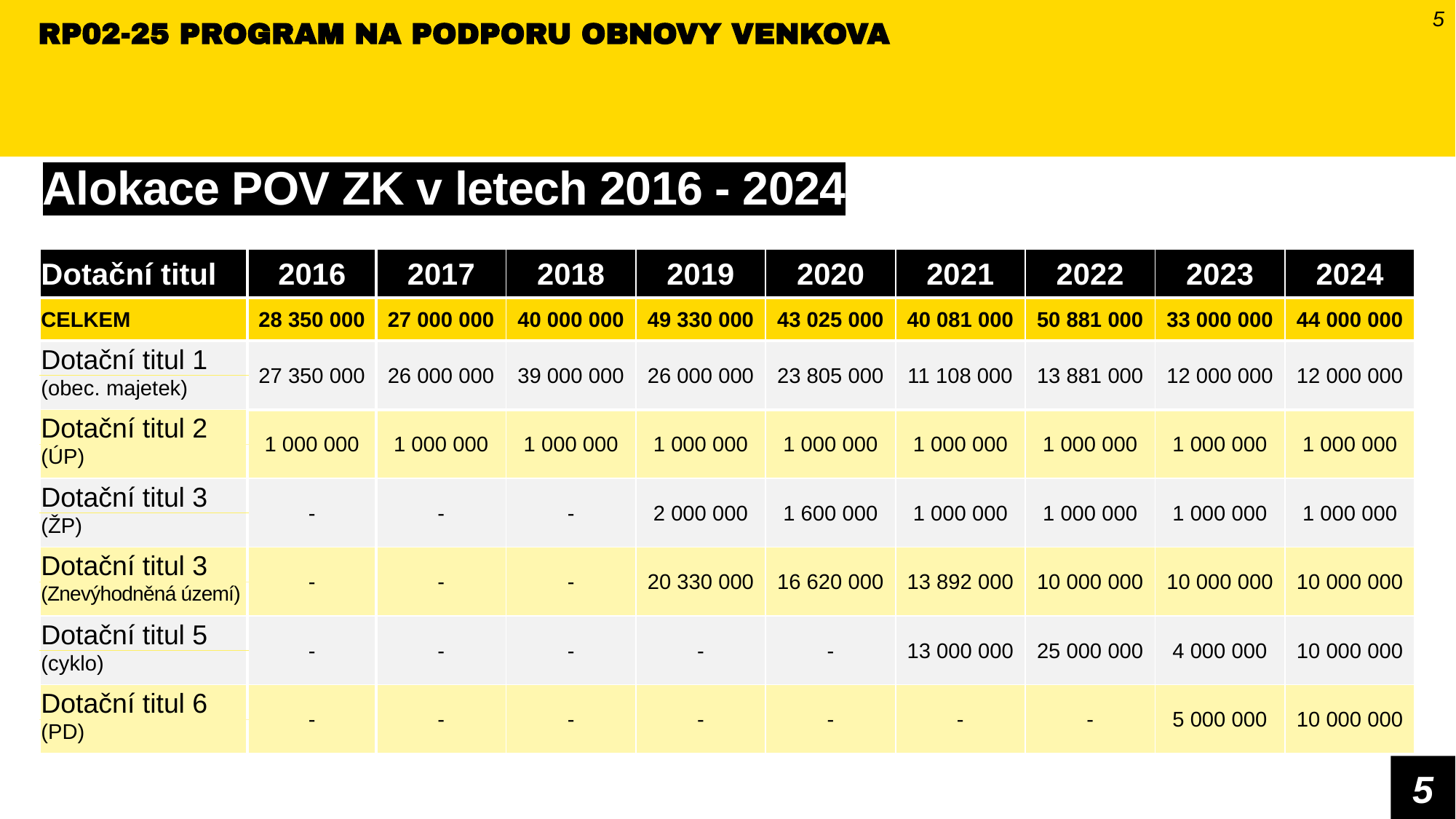

5
# RP02-25 PROGRAM NA PODPORU OBNOVY VENKOVA
Alokace POV ZK v letech 2016 - 2024

| Dotační titul | 2016 | 2017 | 2018 | 2019 | 2020 | 2021 | 2022 | 2023 | 2024 |
| --- | --- | --- | --- | --- | --- | --- | --- | --- | --- |
| CELKEM | 28 350 000 | 27 000 000 | 40 000 000 | 49 330 000 | 43 025 000 | 40 081 000 | 50 881 000 | 33 000 000 | 44 000 000 |
| Dotační titul 1 | 27 350 000 | 26 000 000 | 39 000 000 | 26 000 000 | 23 805 000 | 11 108 000 | 13 881 000 | 12 000 000 | 12 000 000 |
| (obec. majetek) |  |  |  |  |  |  |  |  |  |
| Dotační titul 2 | 1 000 000 | 1 000 000 | 1 000 000 | 1 000 000 | 1 000 000 | 1 000 000 | 1 000 000 | 1 000 000 | 1 000 000 |
| (ÚP) |  |  |  |  |  |  |  |  |  |
| Dotační titul 3 | - | - | - | 2 000 000 | 1 600 000 | 1 000 000 | 1 000 000 | 1 000 000 | 1 000 000 |
| (ŽP) |  |  |  |  |  |  |  |  |  |
| Dotační titul 3 | - | - | - | 20 330 000 | 16 620 000 | 13 892 000 | 10 000 000 | 10 000 000 | 10 000 000 |
| (Znevýhodněná území) |  |  |  |  |  |  |  |  |  |
| Dotační titul 5 | - | - | - | - | - | 13 000 000 | 25 000 000 | 4 000 000 | 10 000 000 |
| (cyklo) |  |  |  |  |  |  |  |  |  |
| Dotační titul 6 | - | - | - | - | - | - | - | 5 000 000 | 10 000 000 |
| (PD) |  |  |  |  |  |  |  |  |  |
5